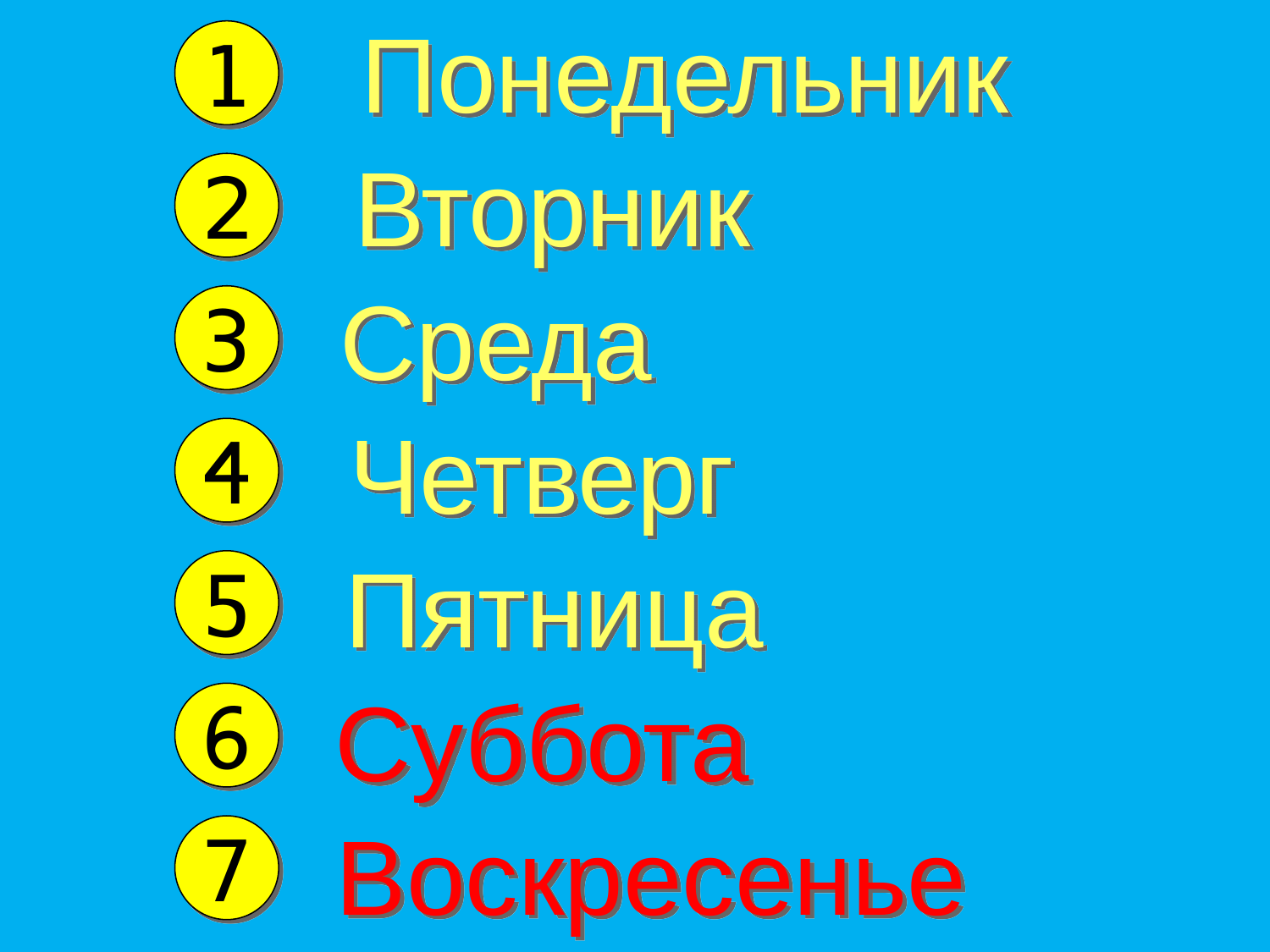

Понедельник
1
Вторник
2
Среда
3
Четверг
4
Пятница
5
Суббота
6
Воскресенье
7